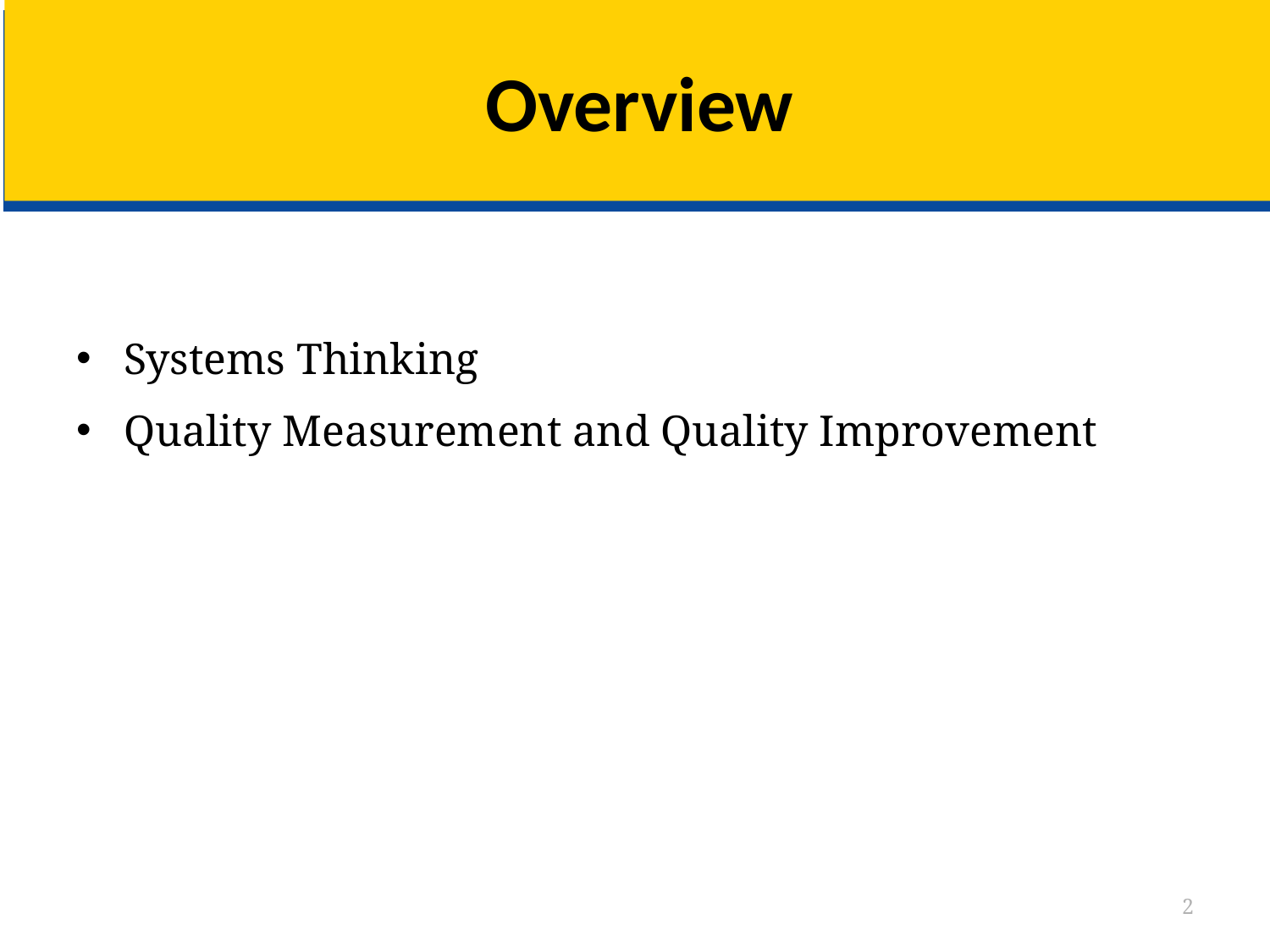

# Overview

Systems Thinking
Quality Measurement and Quality Improvement
2